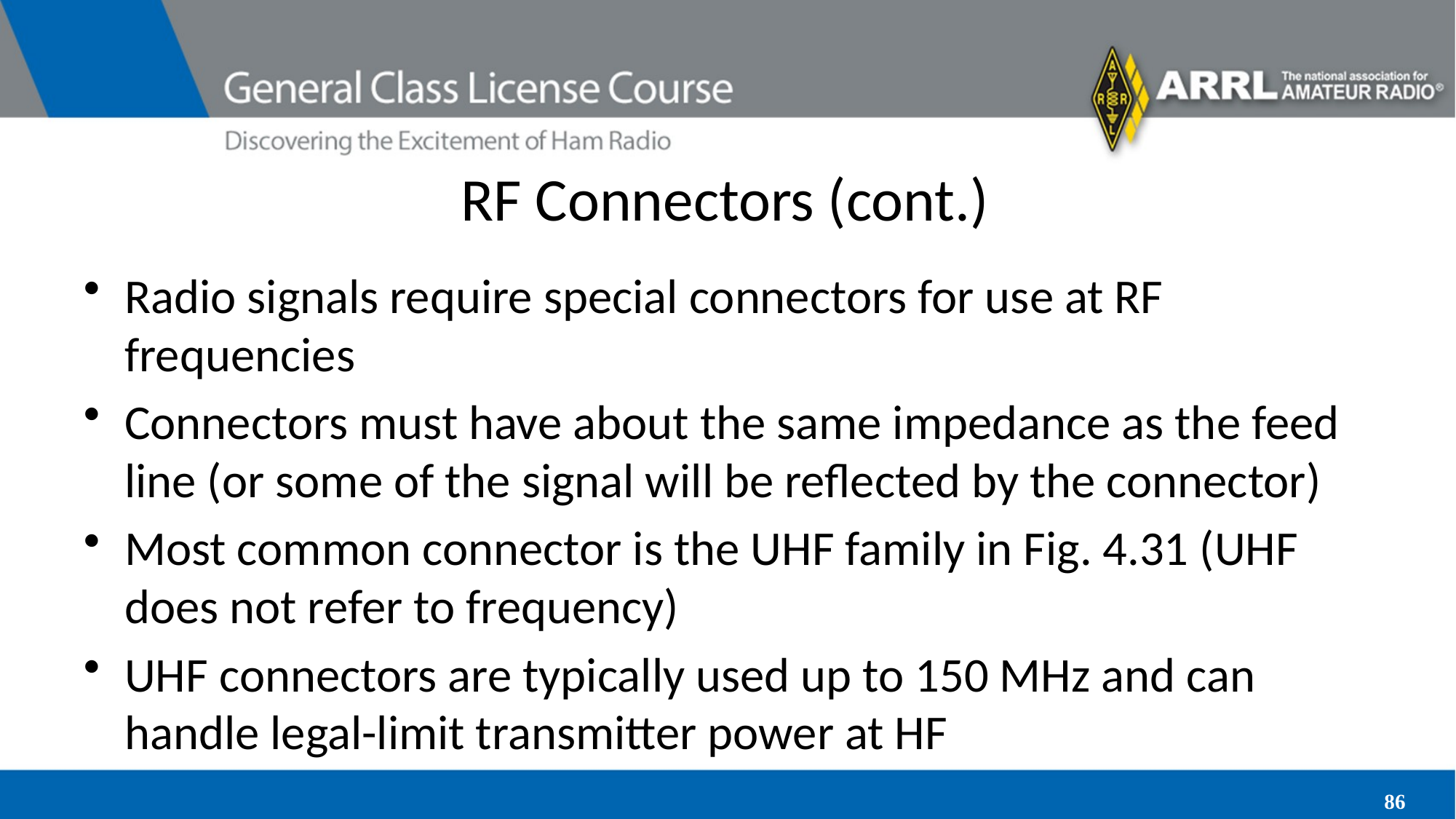

# RF Connectors (cont.)
Radio signals require special connectors for use at RF frequencies
Connectors must have about the same impedance as the feed line (or some of the signal will be reflected by the connector)
Most common connector is the UHF family in Fig. 4.31 (UHF does not refer to frequency)
UHF connectors are typically used up to 150 MHz and can handle legal-limit transmitter power at HF